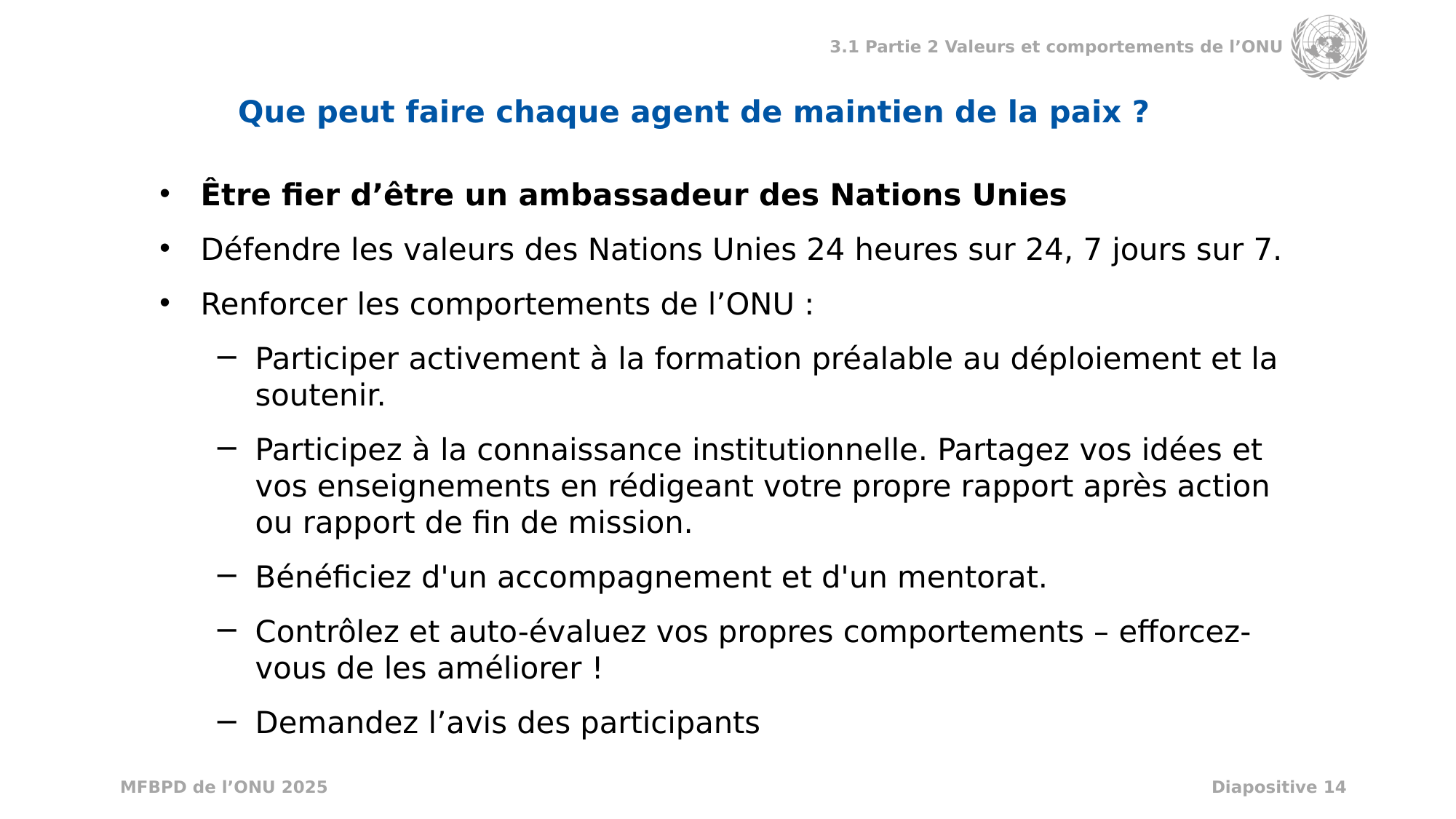

Que peut faire chaque agent de maintien de la paix ?
Être fier d’être un ambassadeur des Nations Unies
Défendre les valeurs des Nations Unies 24 heures sur 24, 7 jours sur 7.
Renforcer les comportements de l’ONU :
Participer activement à la formation préalable au déploiement et la soutenir.
Participez à la connaissance institutionnelle. Partagez vos idées et vos enseignements en rédigeant votre propre rapport après action ou rapport de fin de mission.
Bénéficiez d'un accompagnement et d'un mentorat.
Contrôlez et auto-évaluez vos propres comportements – efforcez-vous de les améliorer !
Demandez l’avis des participants